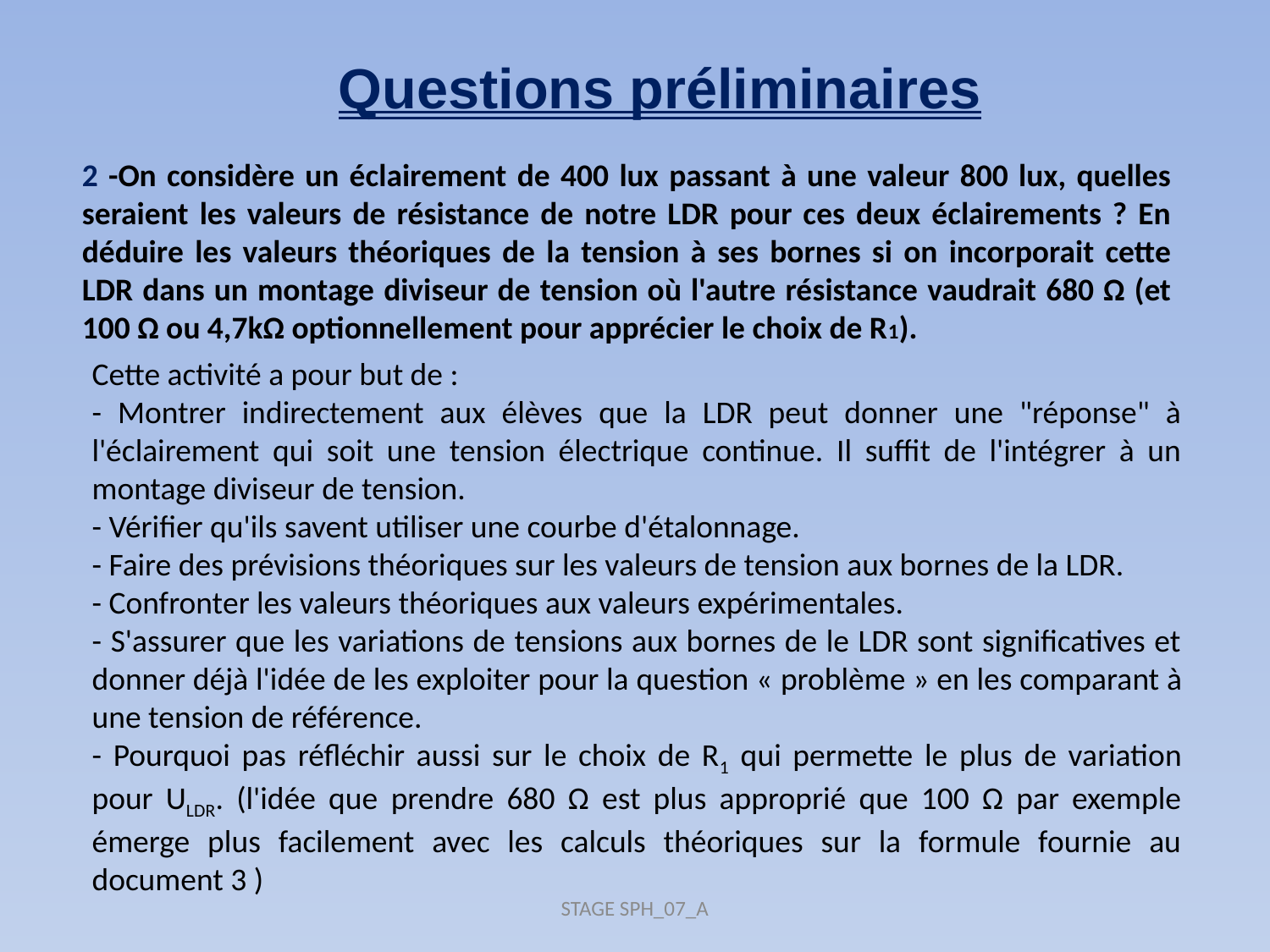

Questions préliminaires
2 -On considère un éclairement de 400 lux passant à une valeur 800 lux, quelles seraient les valeurs de résistance de notre LDR pour ces deux éclairements ? En déduire les valeurs théoriques de la tension à ses bornes si on incorporait cette LDR dans un montage diviseur de tension où l'autre résistance vaudrait 680 Ω (et 100 Ω ou 4,7kΩ optionnellement pour apprécier le choix de R1).
Cette activité a pour but de :
- Montrer indirectement aux élèves que la LDR peut donner une "réponse" à l'éclairement qui soit une tension électrique continue. Il suffit de l'intégrer à un montage diviseur de tension.
- Vérifier qu'ils savent utiliser une courbe d'étalonnage.
- Faire des prévisions théoriques sur les valeurs de tension aux bornes de la LDR.
- Confronter les valeurs théoriques aux valeurs expérimentales.
- S'assurer que les variations de tensions aux bornes de le LDR sont significatives et donner déjà l'idée de les exploiter pour la question « problème » en les comparant à une tension de référence.
- Pourquoi pas réfléchir aussi sur le choix de R1 qui permette le plus de variation pour ULDR. (l'idée que prendre 680 Ω est plus approprié que 100 Ω par exemple émerge plus facilement avec les calculs théoriques sur la formule fournie au document 3 )

STAGE SPH_07_A